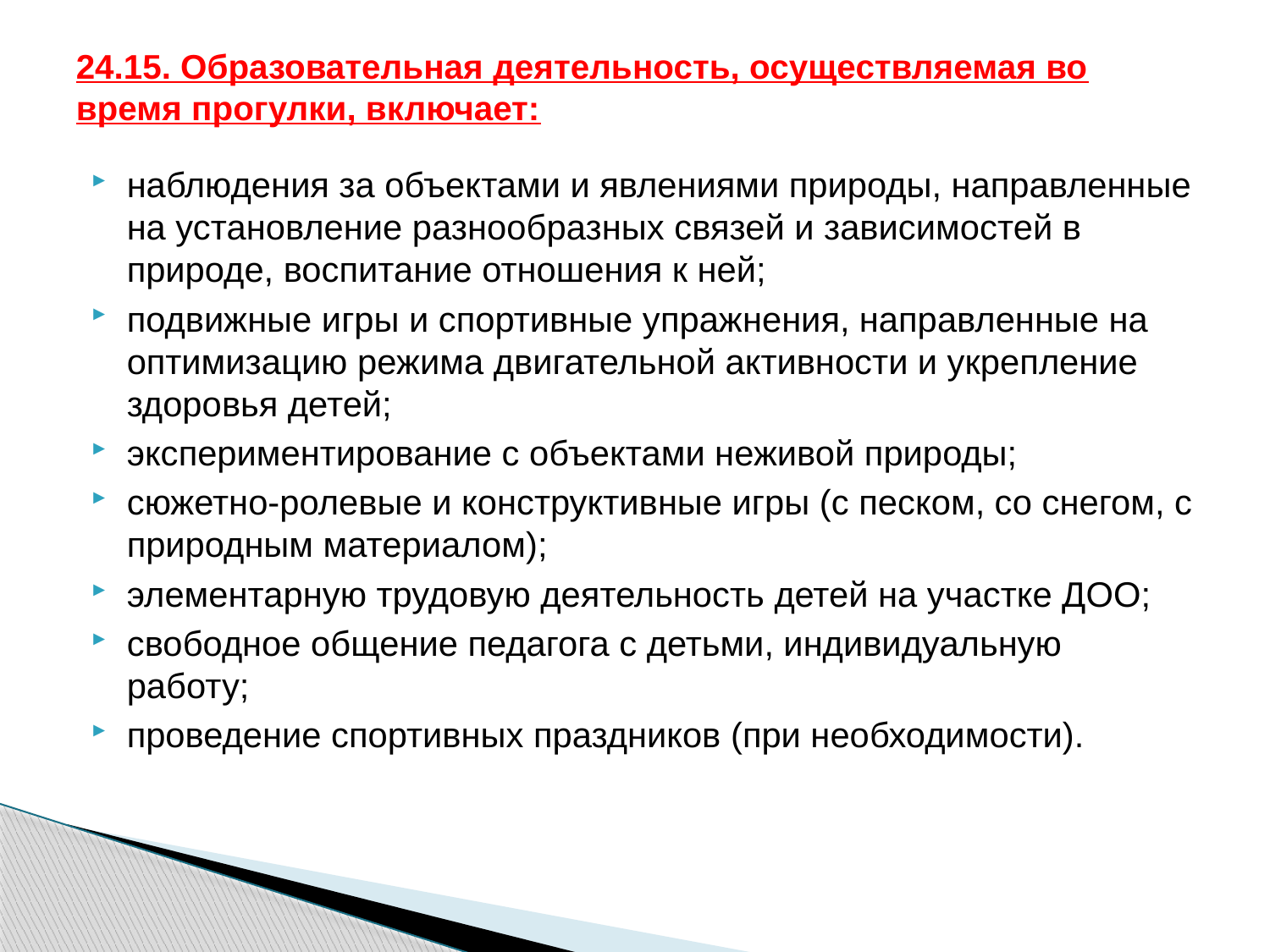

# 24.15. Образовательная деятельность, осуществляемая во время прогулки, включает:
наблюдения за объектами и явлениями природы, направленные на установление разнообразных связей и зависимостей в природе, воспитание отношения к ней;
подвижные игры и спортивные упражнения, направленные на оптимизацию режима двигательной активности и укрепление здоровья детей;
экспериментирование с объектами неживой природы;
сюжетно-ролевые и конструктивные игры (с песком, со снегом, с природным материалом);
элементарную трудовую деятельность детей на участке ДОО;
свободное общение педагога с детьми, индивидуальную работу;
проведение спортивных праздников (при необходимости).